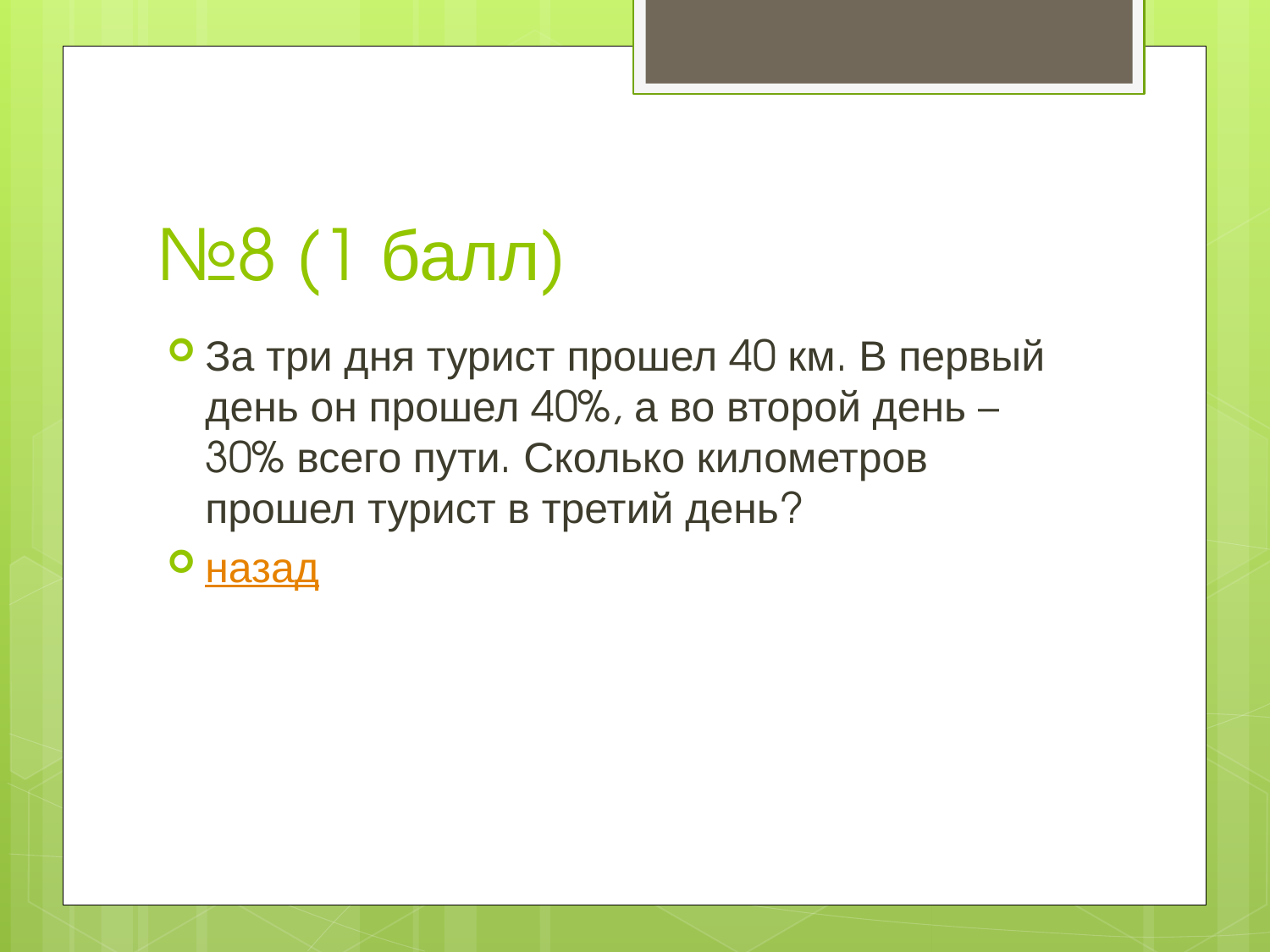

# №8 (1 балл)
За три дня турист прошел 40 км. В первый день он прошел 40%, а во второй день – 30% всего пути. Сколько километров прошел турист в третий день?
назад